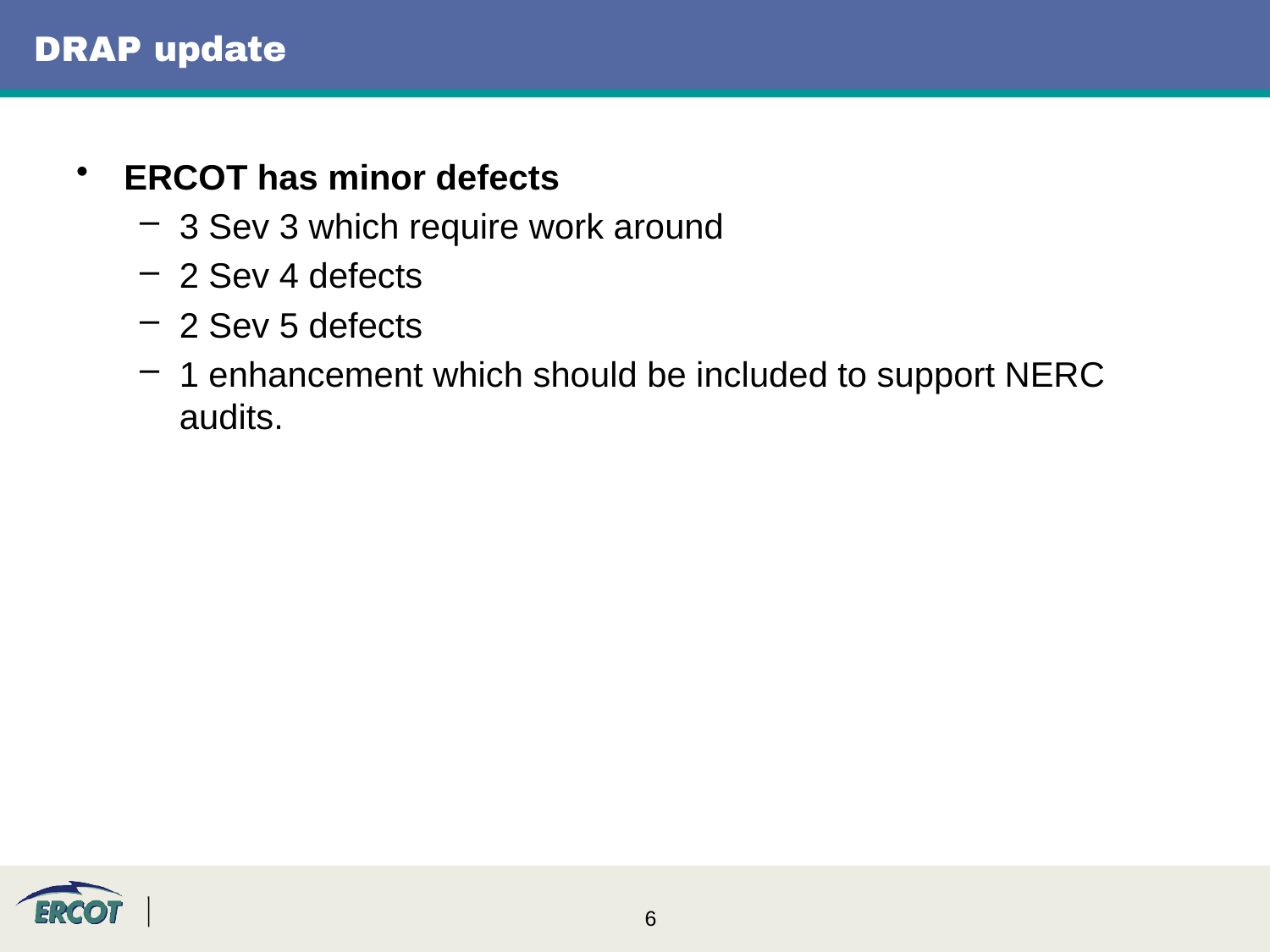

# DRAP update
ERCOT has minor defects
3 Sev 3 which require work around
2 Sev 4 defects
2 Sev 5 defects
1 enhancement which should be included to support NERC audits.